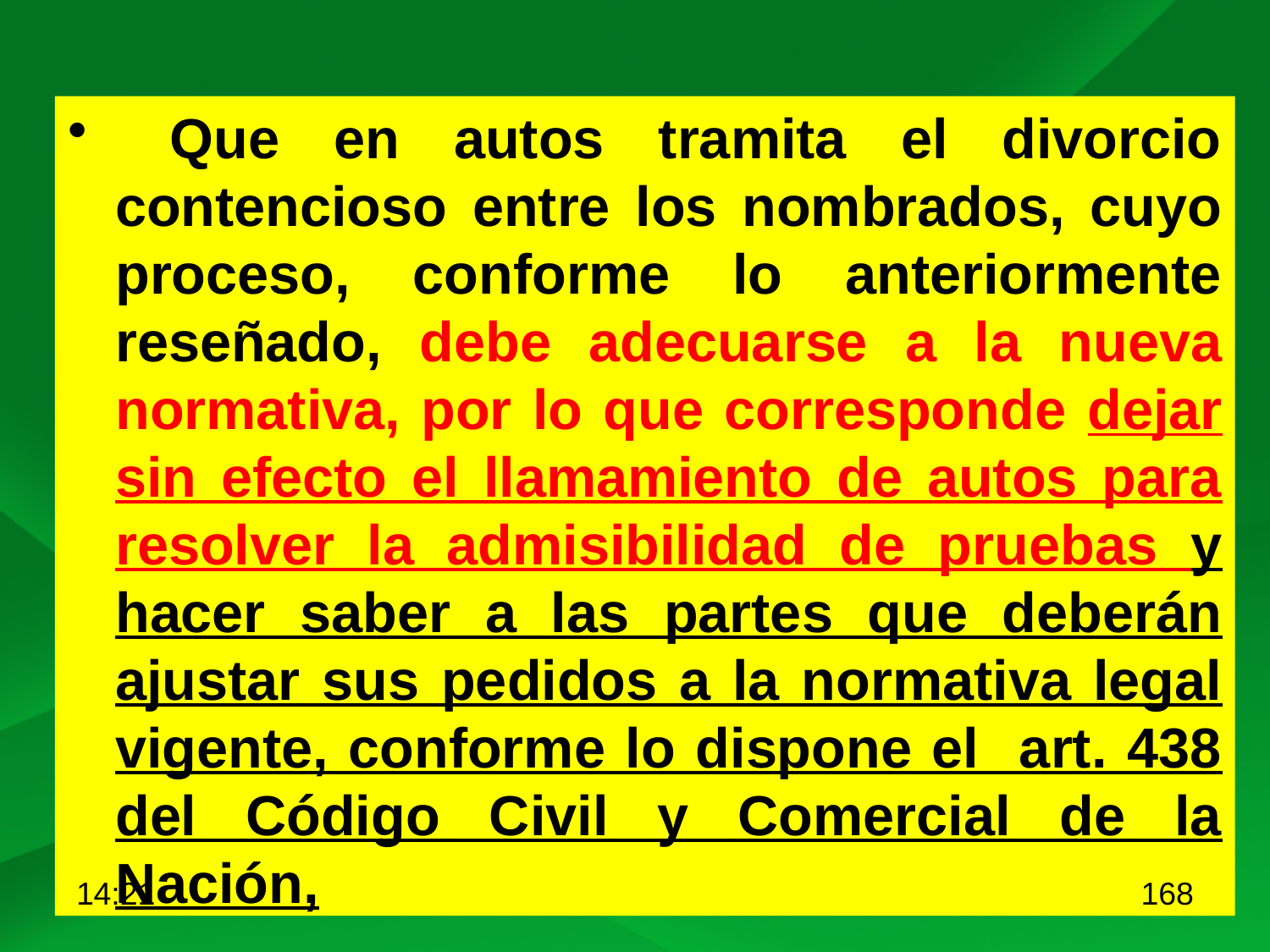

Que en autos tramita el divorcio contencioso entre los nombrados, cuyo proceso, conforme lo anteriormente reseñado, debe adecuarse a la nueva normativa, por lo que corresponde dejar sin efecto el llamamiento de autos para resolver la admisibilidad de pruebas y hacer saber a las partes que deberán ajustar sus pedidos a la normativa legal vigente, conforme lo dispone el  art. 438 del Código Civil y Comercial de la Nación,
14:21
168